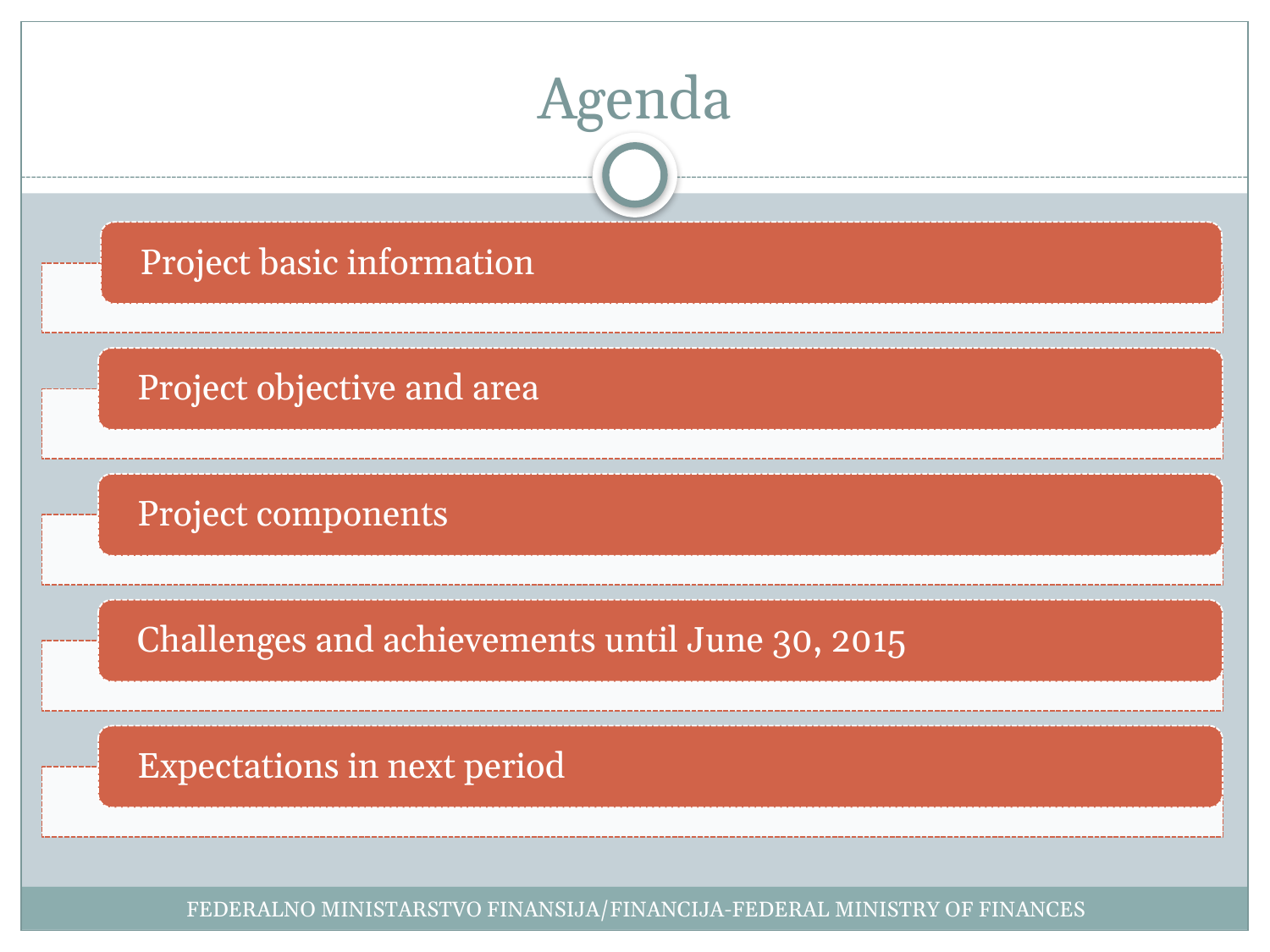

# Agenda
Project basic information
Project objective and area
Project components
Challenges and achievements until June 30, 2015
Expectations in next period
FEDERALNO MINISTARSTVO FINANSIJA/FINANCIJA-FEDERAL MINISTRY OF FINANCES